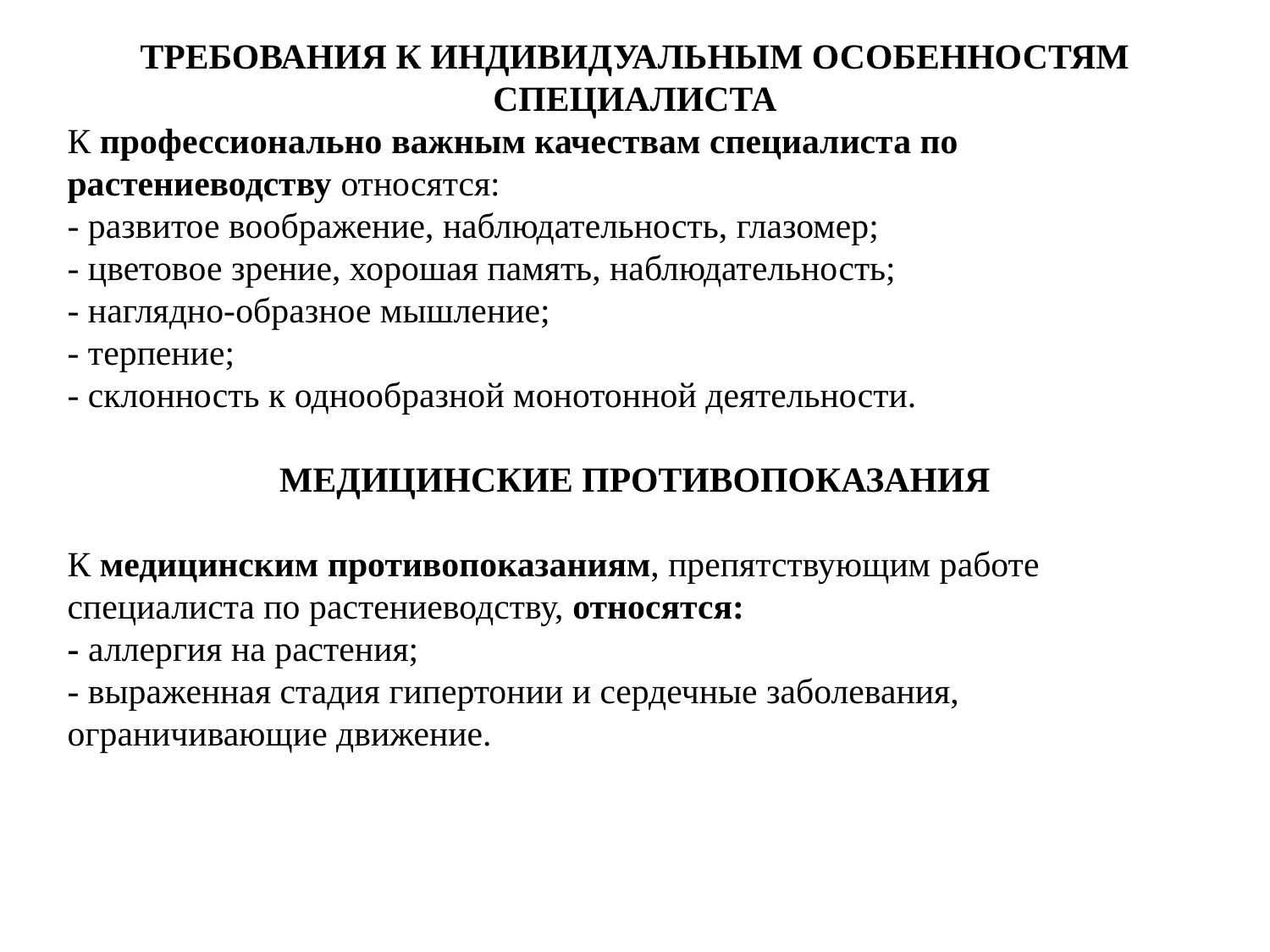

ТРЕБОВАНИЯ К ИНДИВИДУАЛЬНЫМ ОСОБЕННОСТЯМ СПЕЦИАЛИСТА
К профессионально важным качествам специалиста по растениеводству относятся:
- развитое воображение, наблюдательность, глазомер;
- цветовое зрение, хорошая память, наблюдательность;
- наглядно-образное мышление;
- терпение;
- склонность к однообразной монотонной деятельности.
МЕДИЦИНСКИЕ ПРОТИВОПОКАЗАНИЯ
К медицинским противопоказаниям, препятствующим работе специалиста по растениеводству, относятся:
- аллергия на растения;
- выраженная стадия гипертонии и сердечные заболевания, ограничивающие движение.